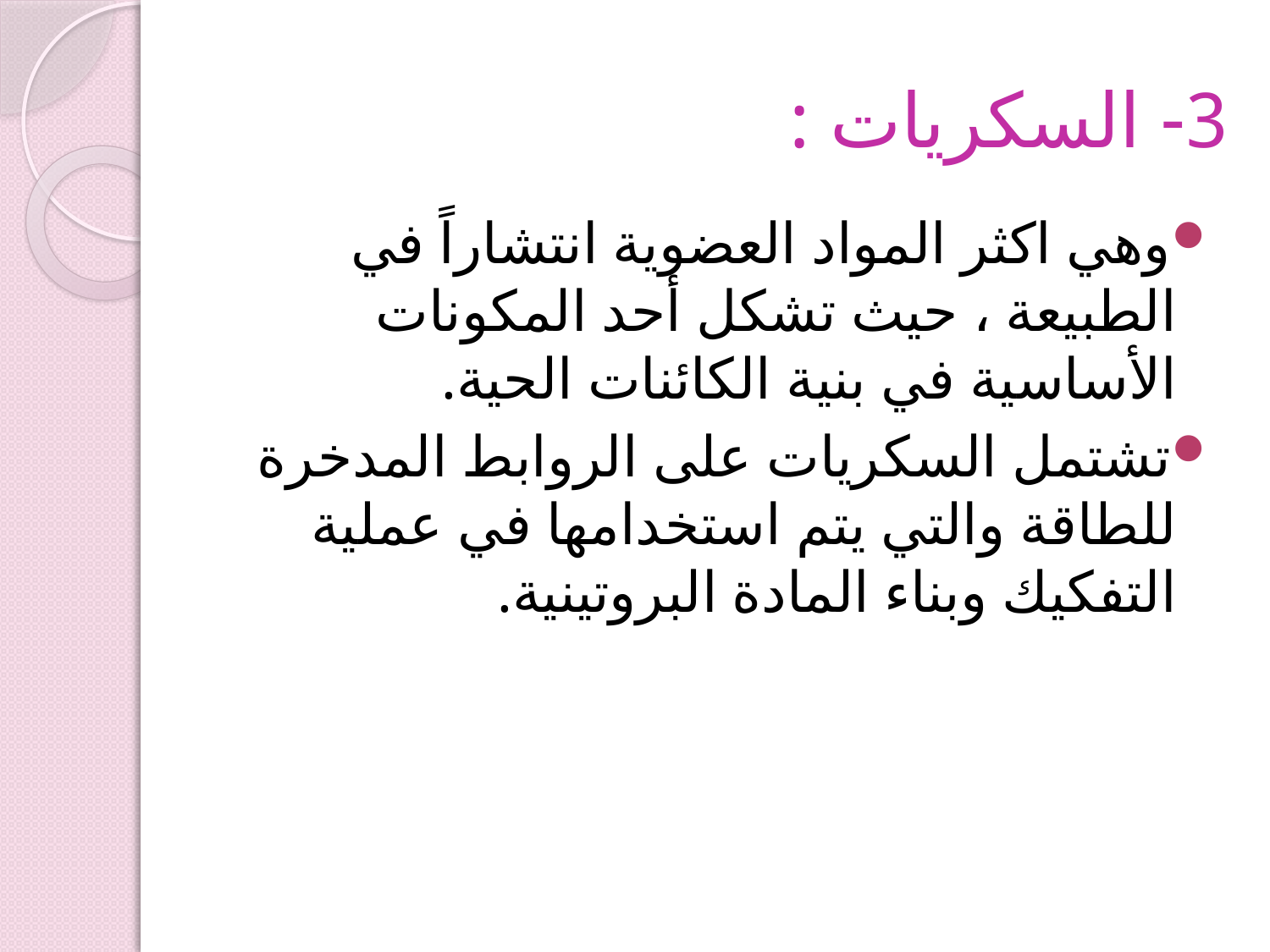

# 3- السكريات :
وهي اكثر المواد العضوية انتشاراً في الطبيعة ، حيث تشكل أحد المكونات الأساسية في بنية الكائنات الحية.
تشتمل السكريات على الروابط المدخرة للطاقة والتي يتم استخدامها في عملية التفكيك وبناء المادة البروتينية.